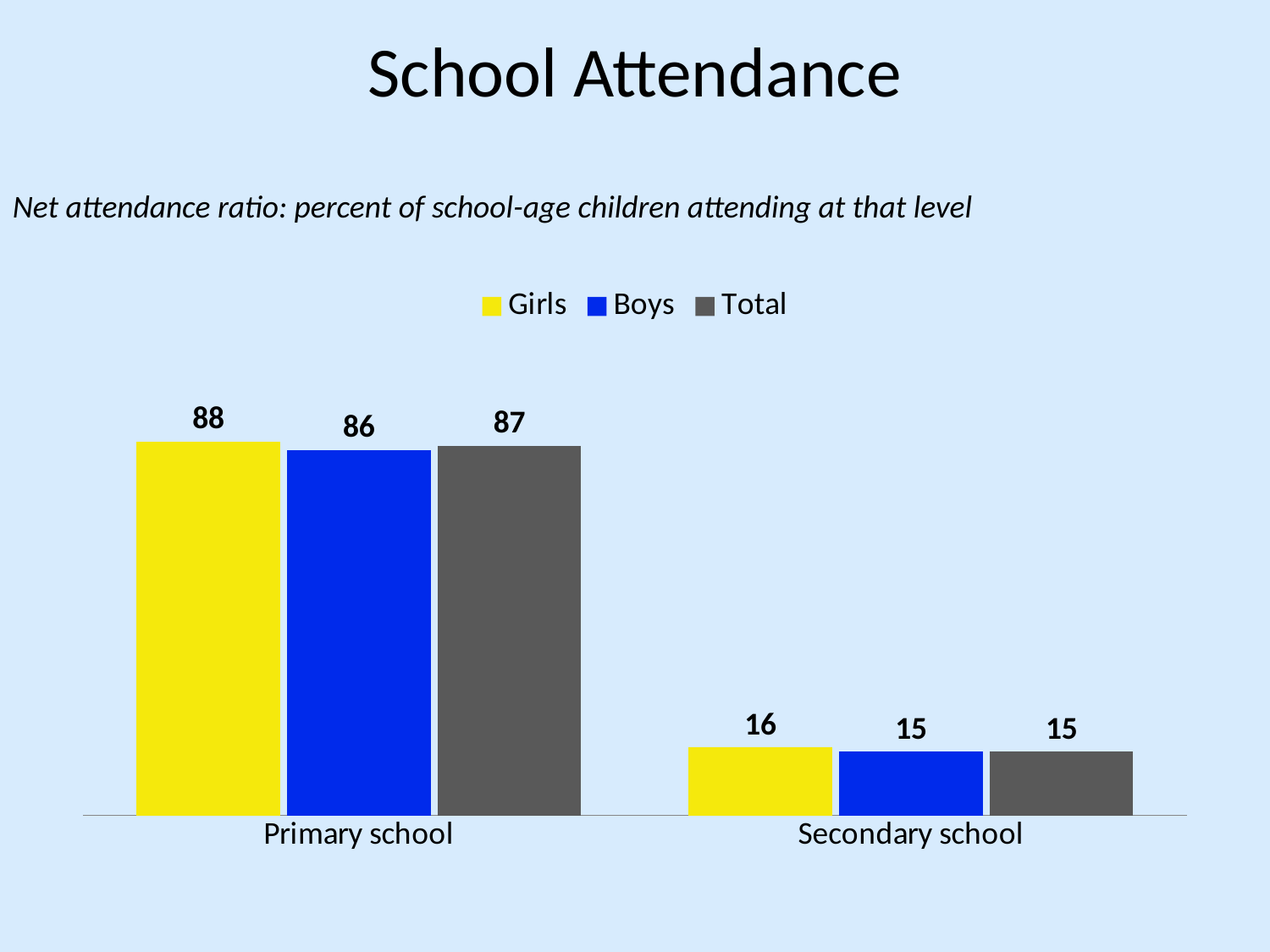

# School Attendance
Net attendance ratio: percent of school-age children attending at that level

### Chart

| Category | Girls | Boys | Total |
|---|---|---|---|
| Primary school | 88.0 | 86.0 | 87.0 |
| Secondary school | 16.0 | 15.0 | 15.0 |